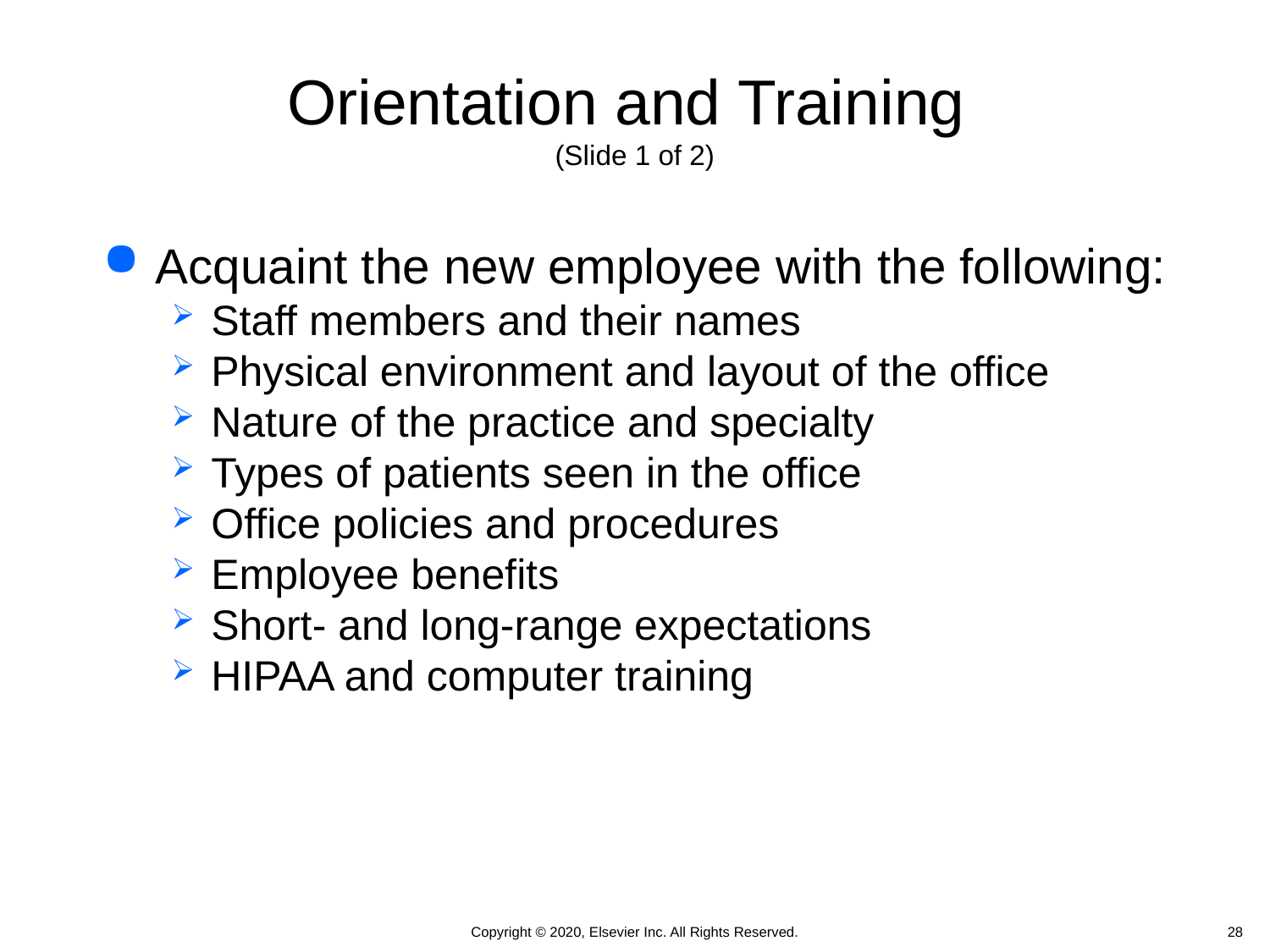

# Orientation and Training (Slide 1 of 2)
Acquaint the new employee with the following:
Staff members and their names
Physical environment and layout of the office
Nature of the practice and specialty
Types of patients seen in the office
Office policies and procedures
Employee benefits
Short- and long-range expectations
HIPAA and computer training
 28